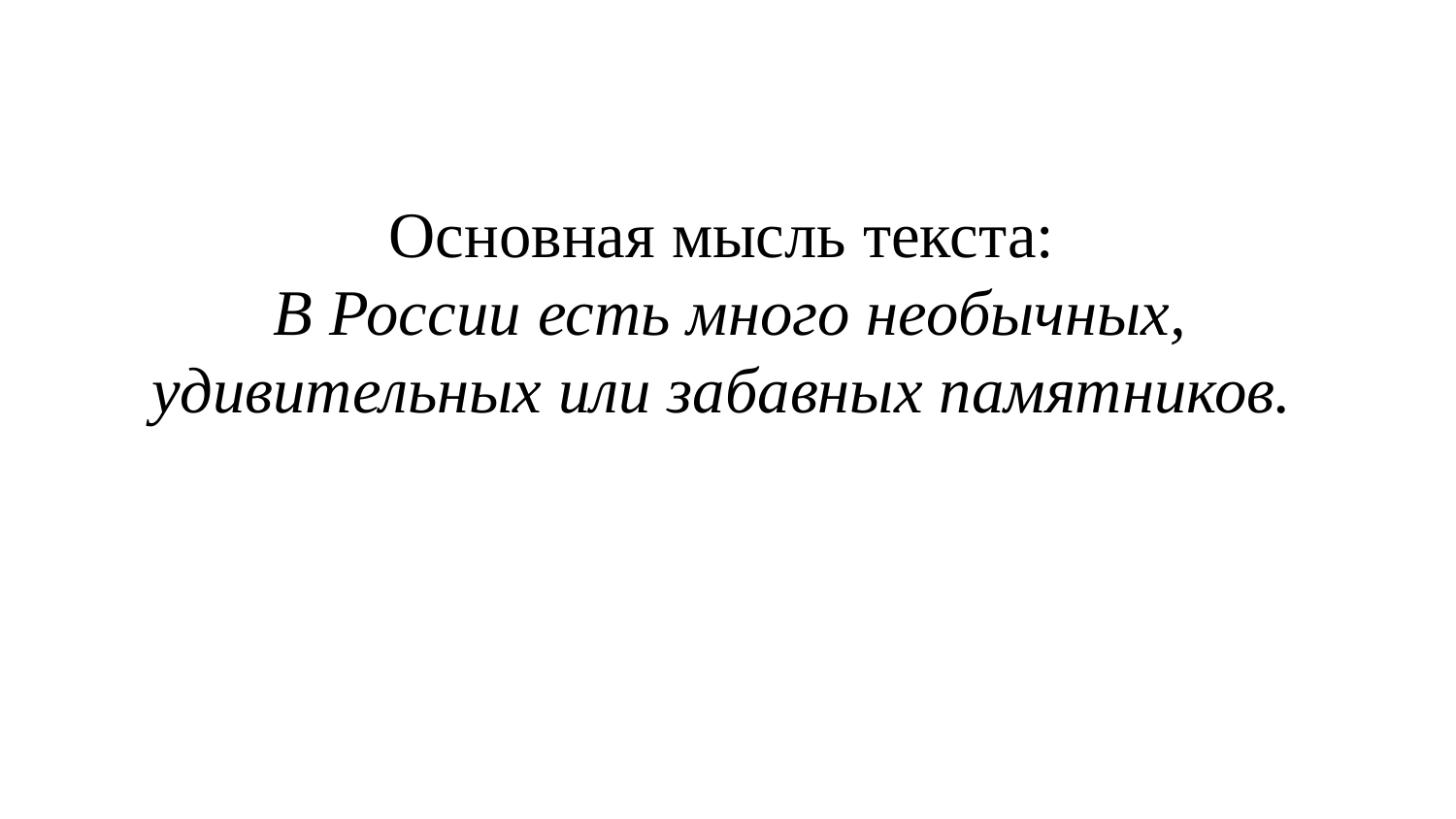

Основная мысль текста:
 В России есть много необычных, удивительных или забавных памятников.